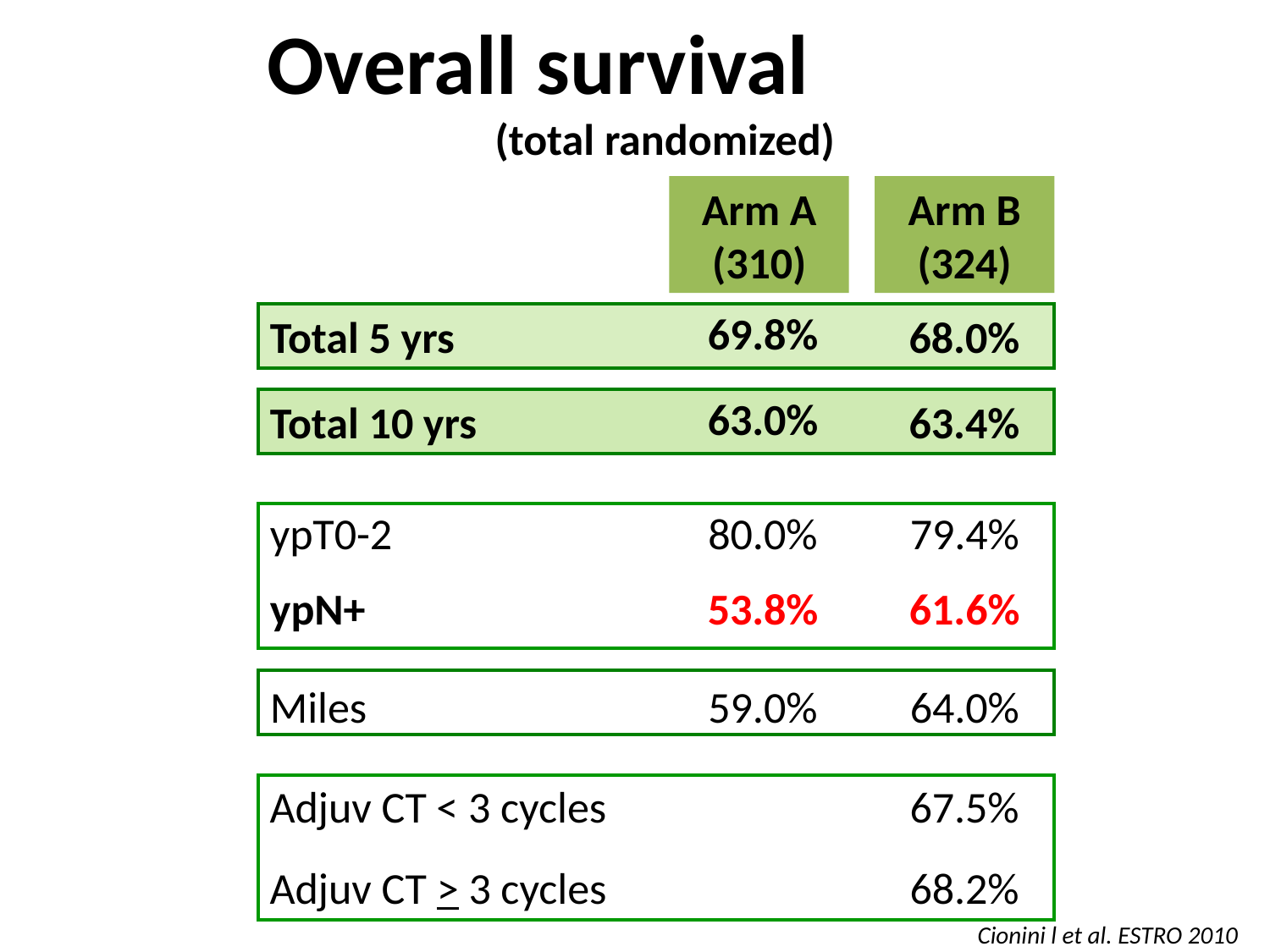

Overall survival                 (total randomized)
Arm A
(310)
Arm B
(324)
69.8%
68.0%

Total 5 yrs
63.0%
63.4%
Total 10 yrs

ypT0-2
80.0%
79.4%

ypN+
53.8%
61.6%

Miles
59.0%
64.0%
Adjuv CT < 3 cycles
67.5%

Adjuv CT > 3 cycles
68.2%
Cionini l et al. ESTRO 2010